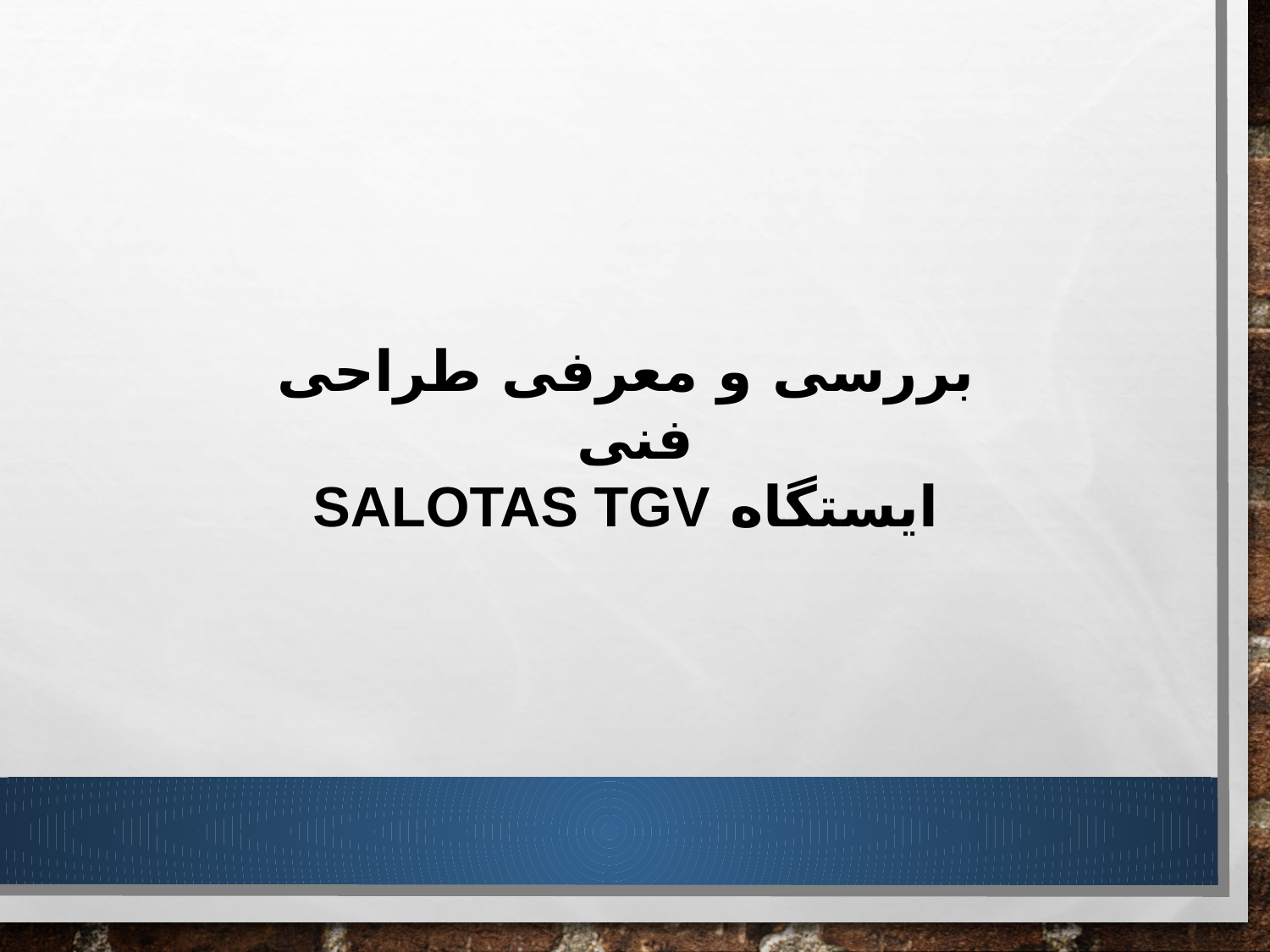

بررسی و معرفی طراحی فنی
ایستگاه SALOTAS TGV